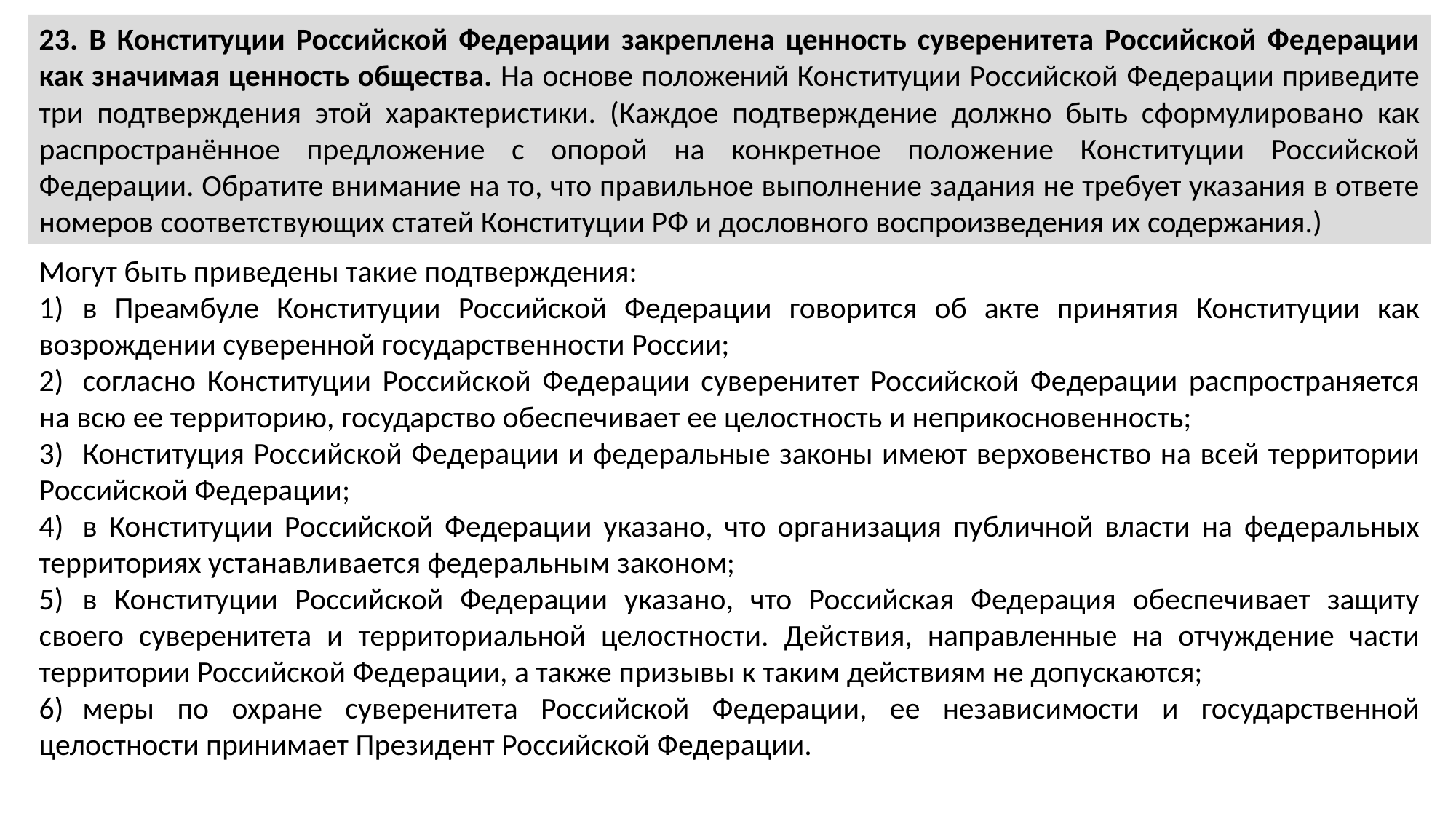

23. В Конституции Российской Федерации закреплена ценность суверенитета Российской Федерации как значимая ценность общества. На основе положений Конституции Российской Федерации приведите три подтверждения этой характеристики. (Каждое подтверждение должно быть сформулировано как распространённое предложение с опорой на конкретное положение Конституции Российской Федерации. Обратите внимание на то, что правильное выполнение задания не требует указания в ответе номеров соответствующих статей Конституции РФ и дословного воспроизведения их содержания.)
Могут быть приведены такие подтверждения:
1)	в Преамбуле Конституции Российской Федерации говорится об акте принятия Конституции как возрождении суверенной государственности России;
2)	согласно Конституции Российской Федерации суверенитет Российской Федерации распространяется на всю ее территорию, государство обеспечивает ее целостность и неприкосновенность;
3)	Конституция Российской Федерации и федеральные законы имеют верховенство на всей территории Российской Федерации;
4)	в Конституции Российской Федерации указано, что организация публичной власти на федеральных территориях устанавливается федеральным законом;
5)	в Конституции Российской Федерации указано, что Российская Федерация обеспечивает защиту своего суверенитета и территориальной целостности. Действия, направленные на отчуждение части территории Российской Федерации, а также призывы к таким действиям не допускаются;
6)	меры по охране суверенитета Российской Федерации, ее независимости и государственной целостности принимает Президент Российской Федерации.